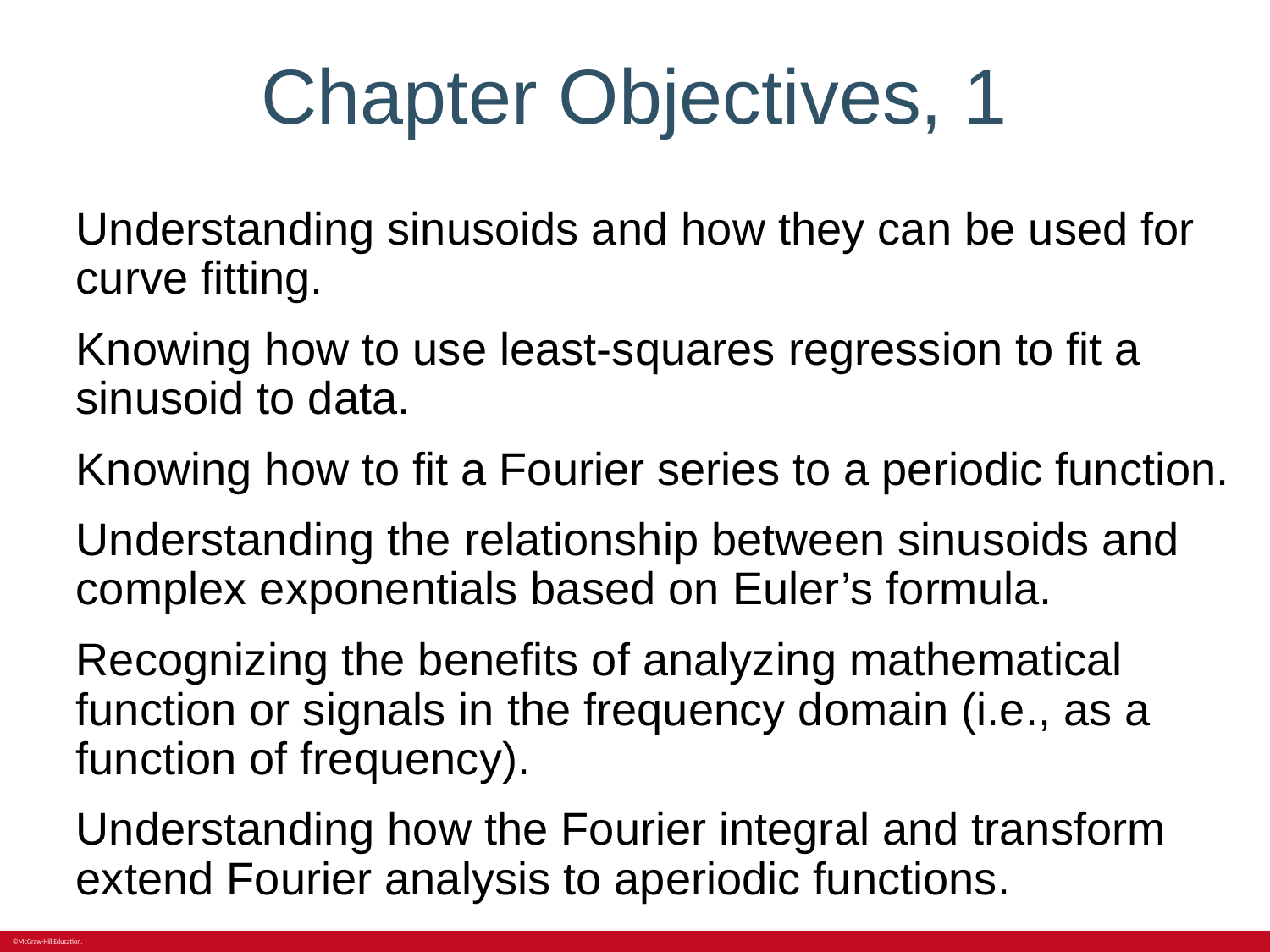

# Chapter Objectives, 1
Understanding sinusoids and how they can be used for curve fitting.
Knowing how to use least-squares regression to fit a sinusoid to data.
Knowing how to fit a Fourier series to a periodic function.
Understanding the relationship between sinusoids and complex exponentials based on Euler’s formula.
Recognizing the benefits of analyzing mathematical function or signals in the frequency domain (i.e., as a function of frequency).
Understanding how the Fourier integral and transform extend Fourier analysis to aperiodic functions.